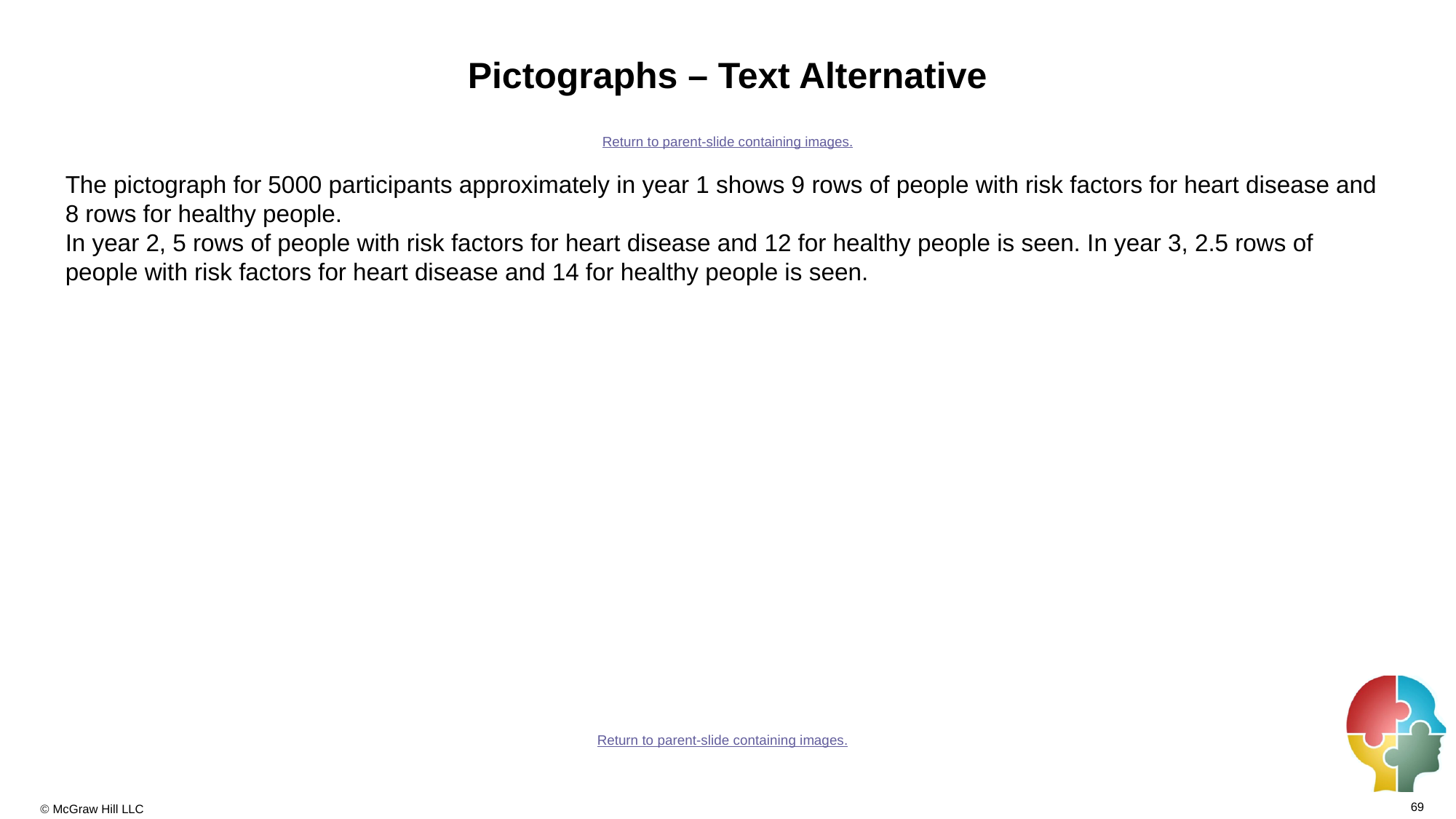

# Pictographs – Text Alternative
Return to parent-slide containing images.
The pictograph for 5000 participants approximately in year 1 shows 9 rows of people with risk factors for heart disease and 8 rows for healthy people.
In year 2, 5 rows of people with risk factors for heart disease and 12 for healthy people is seen. In year 3, 2.5 rows of people with risk factors for heart disease and 14 for healthy people is seen.
Return to parent-slide containing images.
69